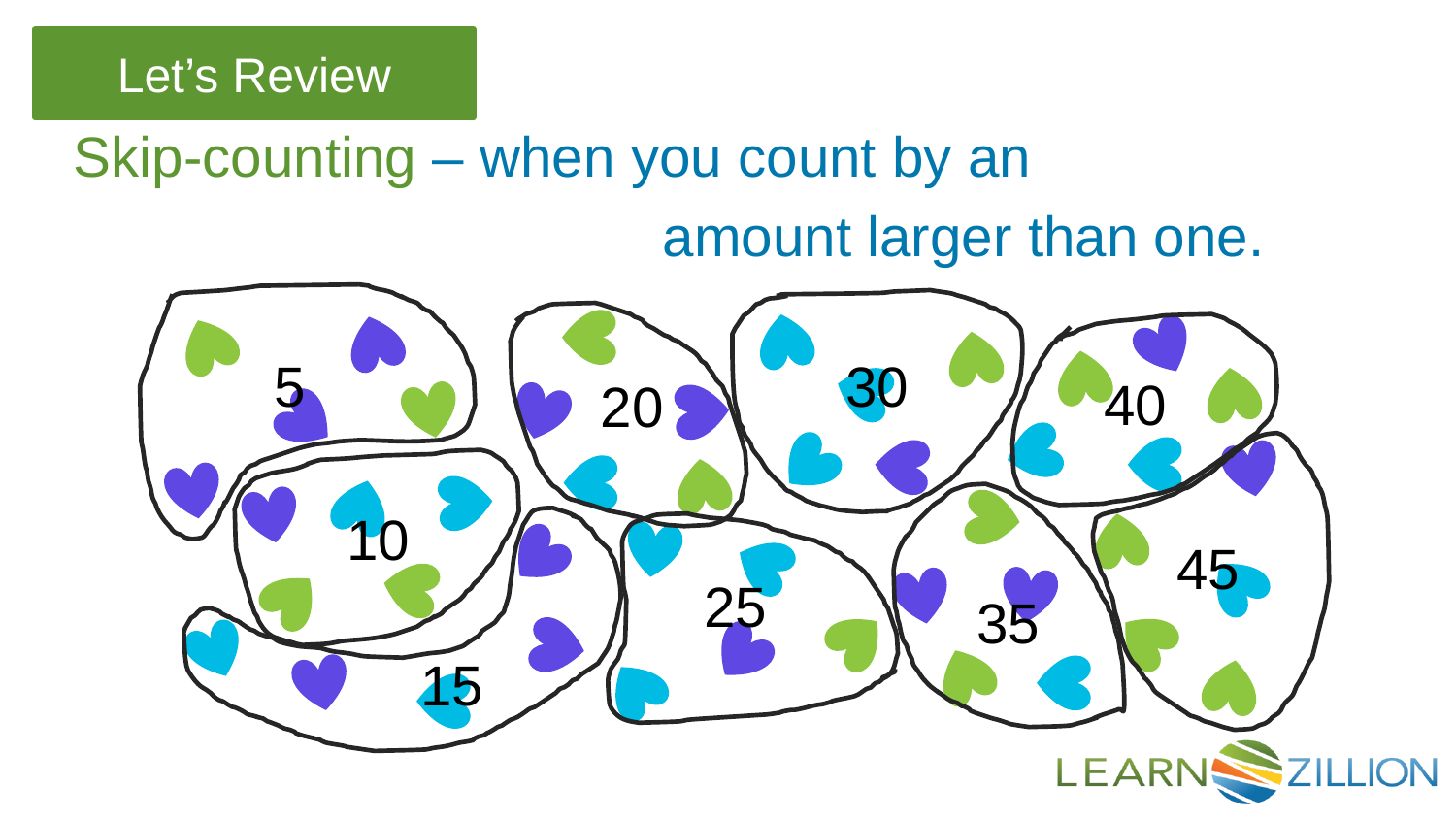

Skip-counting – when you count by an
 amount larger than one.

5
30
40
20

10

45
25
35
15